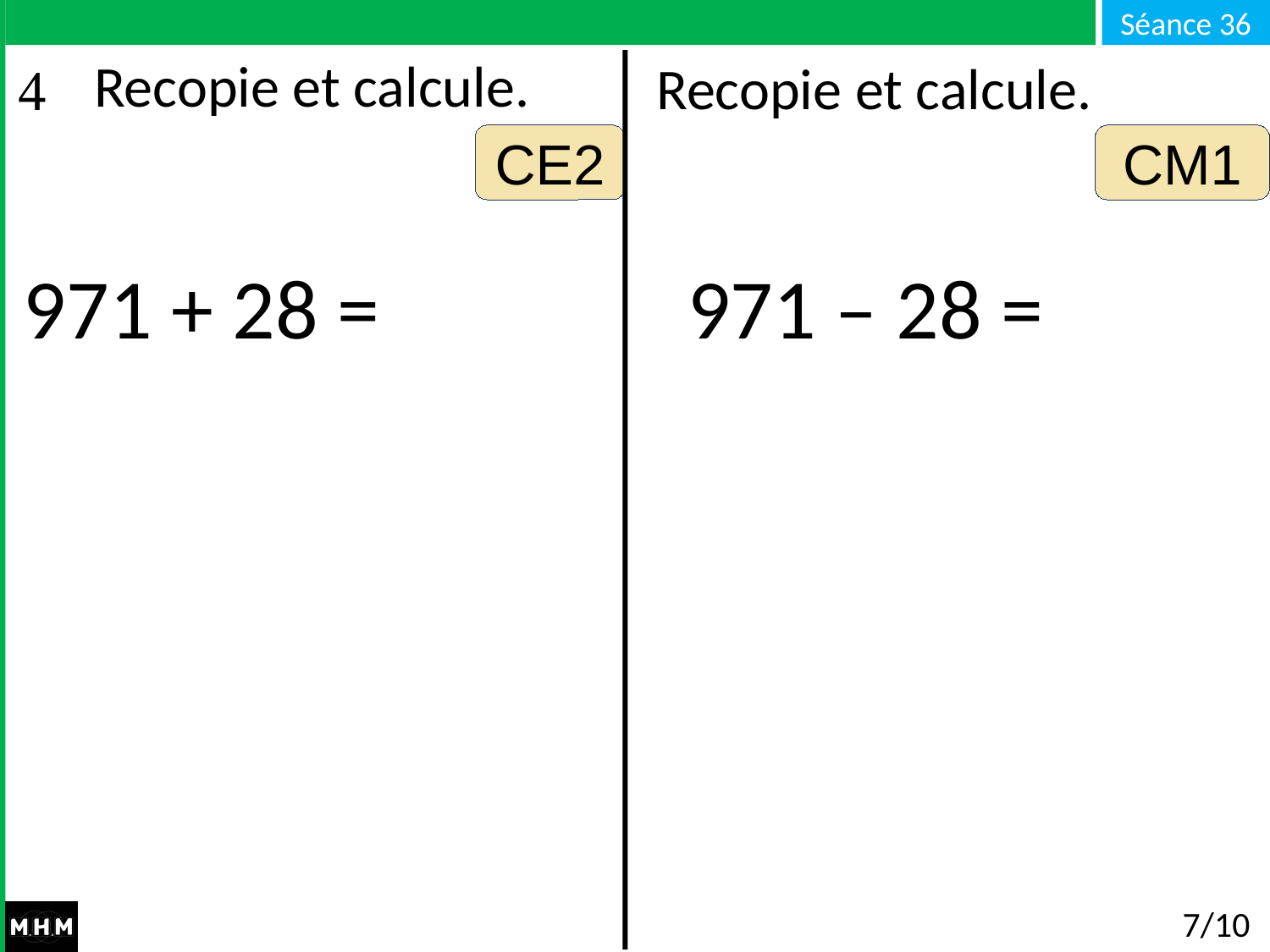

# Recopie et calcule.
Recopie et calcule.
CE2
CM1
971 + 28 =
971 – 28 =
7/10